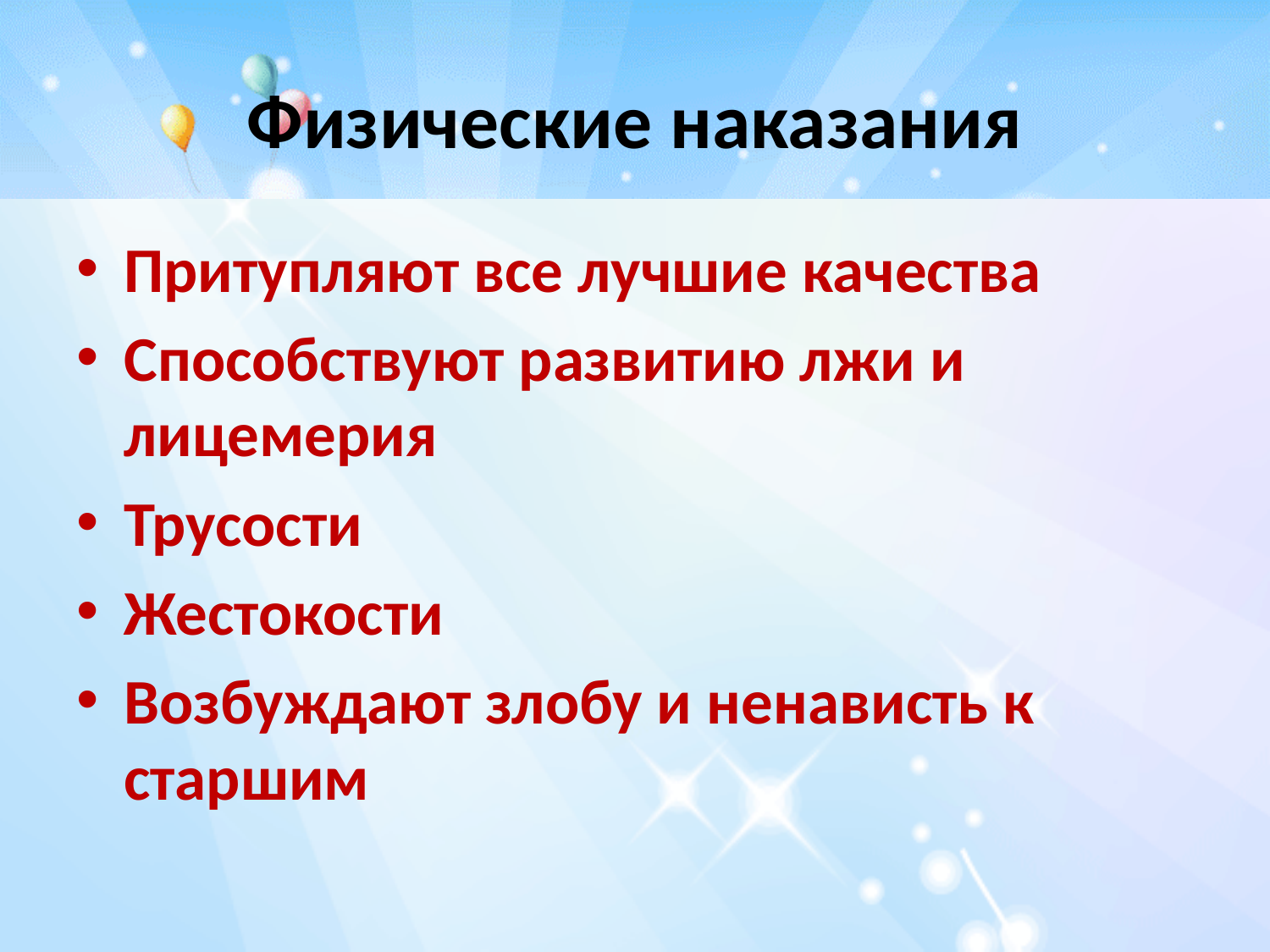

# Физические наказания
Притупляют все лучшие качества
Способствуют развитию лжи и лицемерия
Трусости
Жестокости
Возбуждают злобу и ненависть к старшим